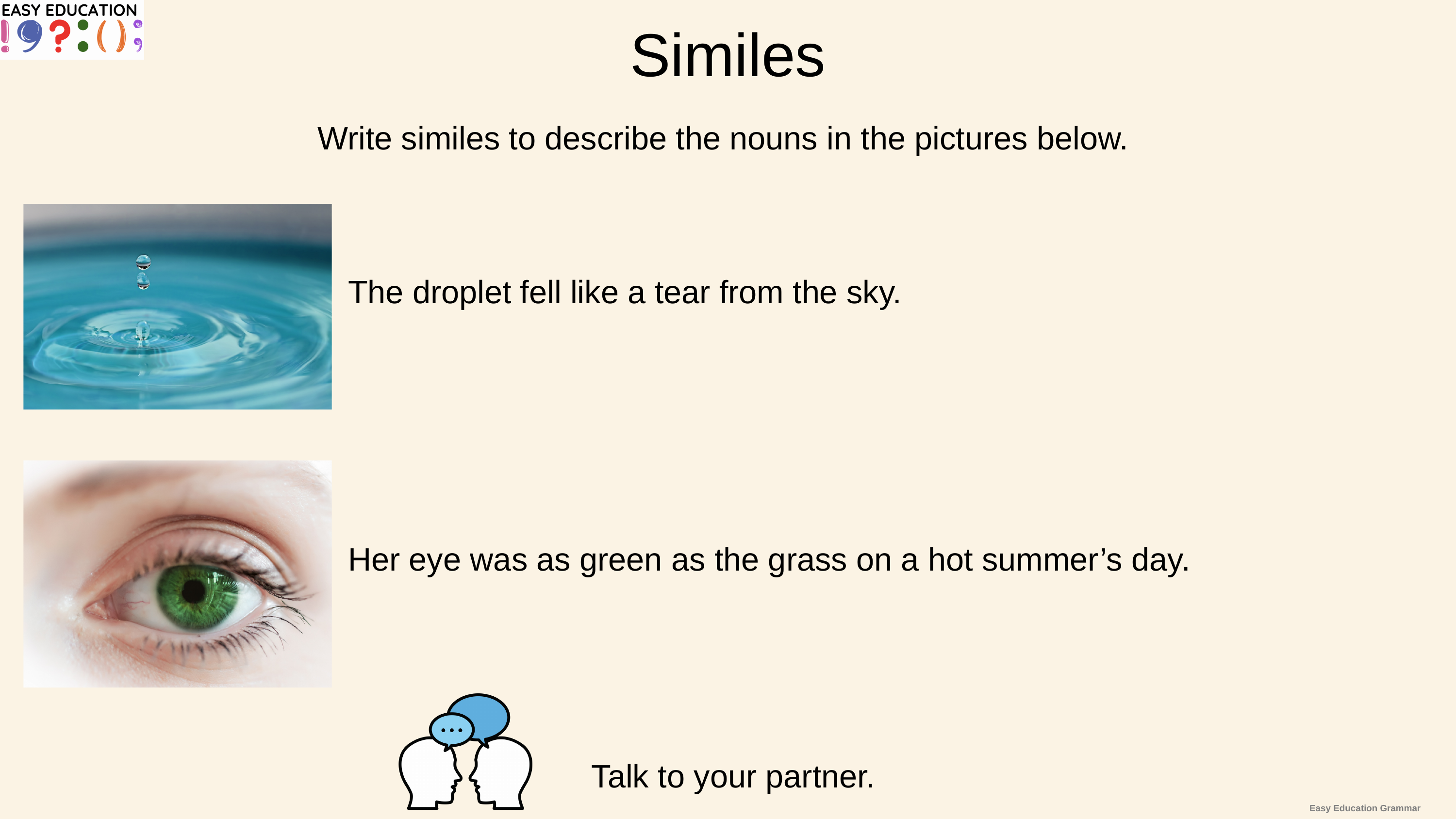

Similes
Write similes to describe the nouns in the pictures below.

The droplet fell like a tear from the sky.

Her eye was as green as the grass on a hot summer’s day.

Talk to your partner.